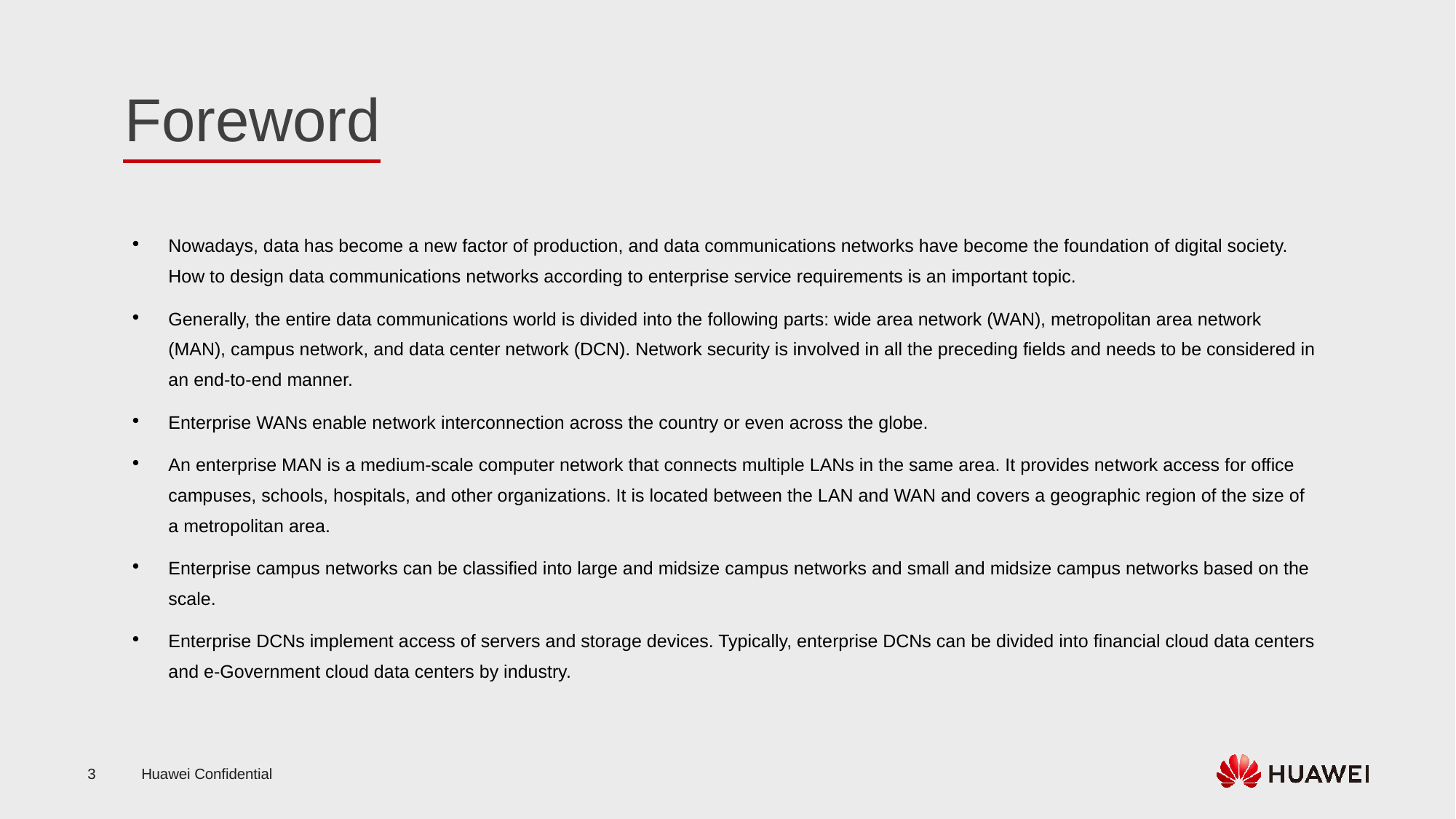

Nowadays, data has become a new factor of production, and data communications networks have become the foundation of digital society. How to design data communications networks according to enterprise service requirements is an important topic.
Generally, the entire data communications world is divided into the following parts: wide area network (WAN), metropolitan area network (MAN), campus network, and data center network (DCN). Network security is involved in all the preceding fields and needs to be considered in an end-to-end manner.
Enterprise WANs enable network interconnection across the country or even across the globe.
An enterprise MAN is a medium-scale computer network that connects multiple LANs in the same area. It provides network access for office campuses, schools, hospitals, and other organizations. It is located between the LAN and WAN and covers a geographic region of the size of a metropolitan area.
Enterprise campus networks can be classified into large and midsize campus networks and small and midsize campus networks based on the scale.
Enterprise DCNs implement access of servers and storage devices. Typically, enterprise DCNs can be divided into financial cloud data centers and e-Government cloud data centers by industry.